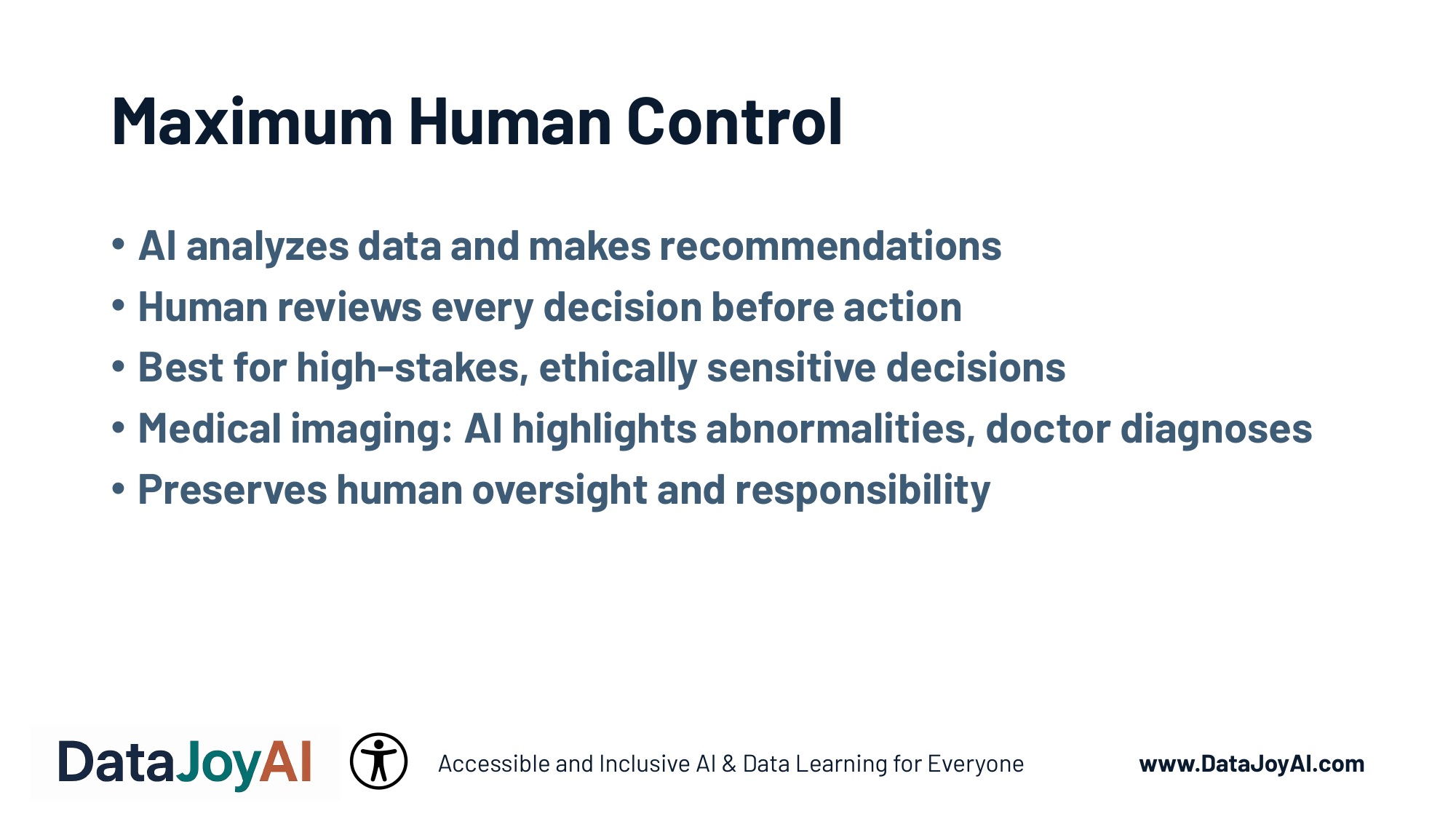

# Maximum Human Control
AI analyzes data and makes recommendations
Human reviews every decision before action
Best for high-stakes, ethically sensitive decisions
Medical imaging: AI highlights abnormalities, doctor diagnoses
Preserves human oversight and responsibility